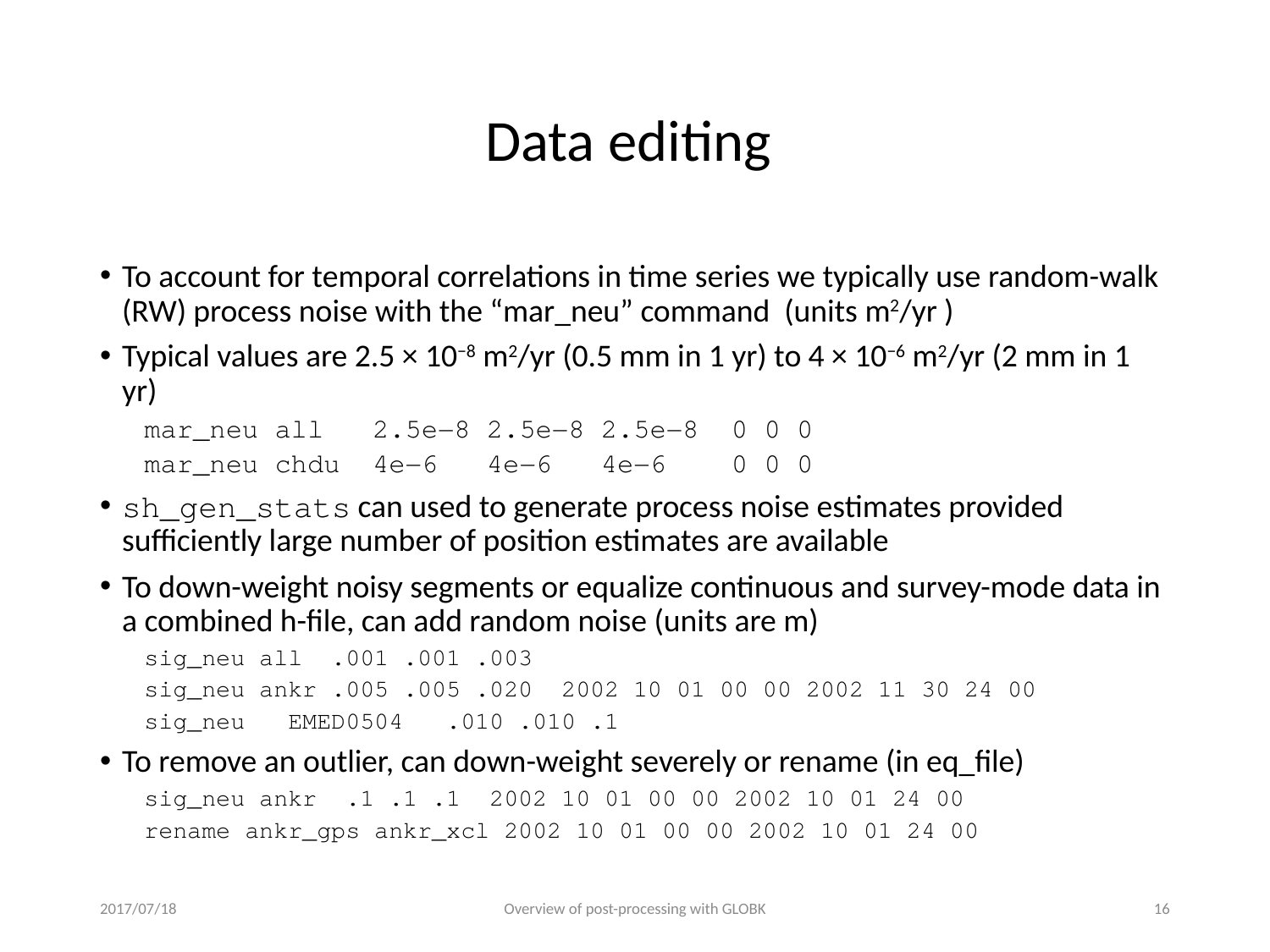

# Data editing
To account for temporal correlations in time series we typically use random-walk (RW) process noise with the “mar_neu” command  (units m2/yr )‏
Typical values are 2.5 × 10−8 m2/yr (0.5 mm in 1 yr) to 4 × 10−6 m2/yr (2 mm in 1 yr)
mar_neu all   2.5e−8 2.5e−8 2.5e−8  0 0 0
mar_neu chdu  4e−6   4e−6   4e−6    0 0 0
sh_gen_stats can used to generate process noise estimates provided sufficiently large number of position estimates are available
To down-weight noisy segments or equalize continuous and survey-mode data in a combined h-file, can add random noise (units are m)‏
sig_neu all  .001 .001 .003
sig_neu ankr .005 .005 .020  2002 10 01 00 00 2002 11 30 24 00
sig_neu   EMED0504   .010 .010 .1
To remove an outlier, can down-weight severely or rename (in eq_file)
sig_neu ankr  .1 .1 .1  2002 10 01 00 00 2002 10 01 24 00
rename ankr_gps ankr_xcl 2002 10 01 00 00 2002 10 01 24 00
2017/07/18
Overview of post-processing with GLOBK
16